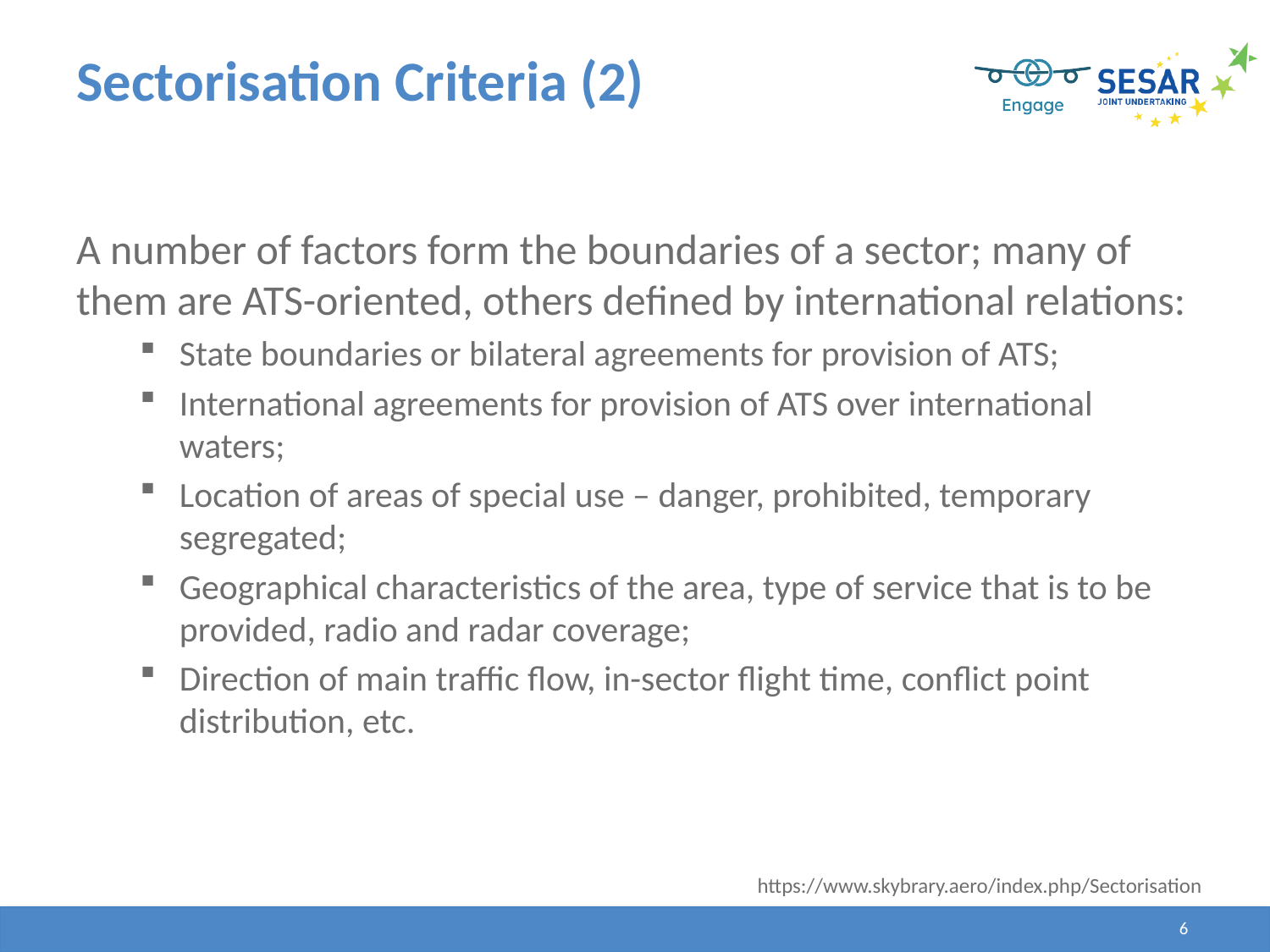

# Sectorisation Criteria (2)
A number of factors form the boundaries of a sector; many of them are ATS-oriented, others defined by international relations:
State boundaries or bilateral agreements for provision of ATS;
International agreements for provision of ATS over international waters;
Location of areas of special use – danger, prohibited, temporary segregated;
Geographical characteristics of the area, type of service that is to be provided, radio and radar coverage;
Direction of main traffic flow, in-sector flight time, conflict point distribution, etc.

https://www.skybrary.aero/index.php/Sectorisation
6